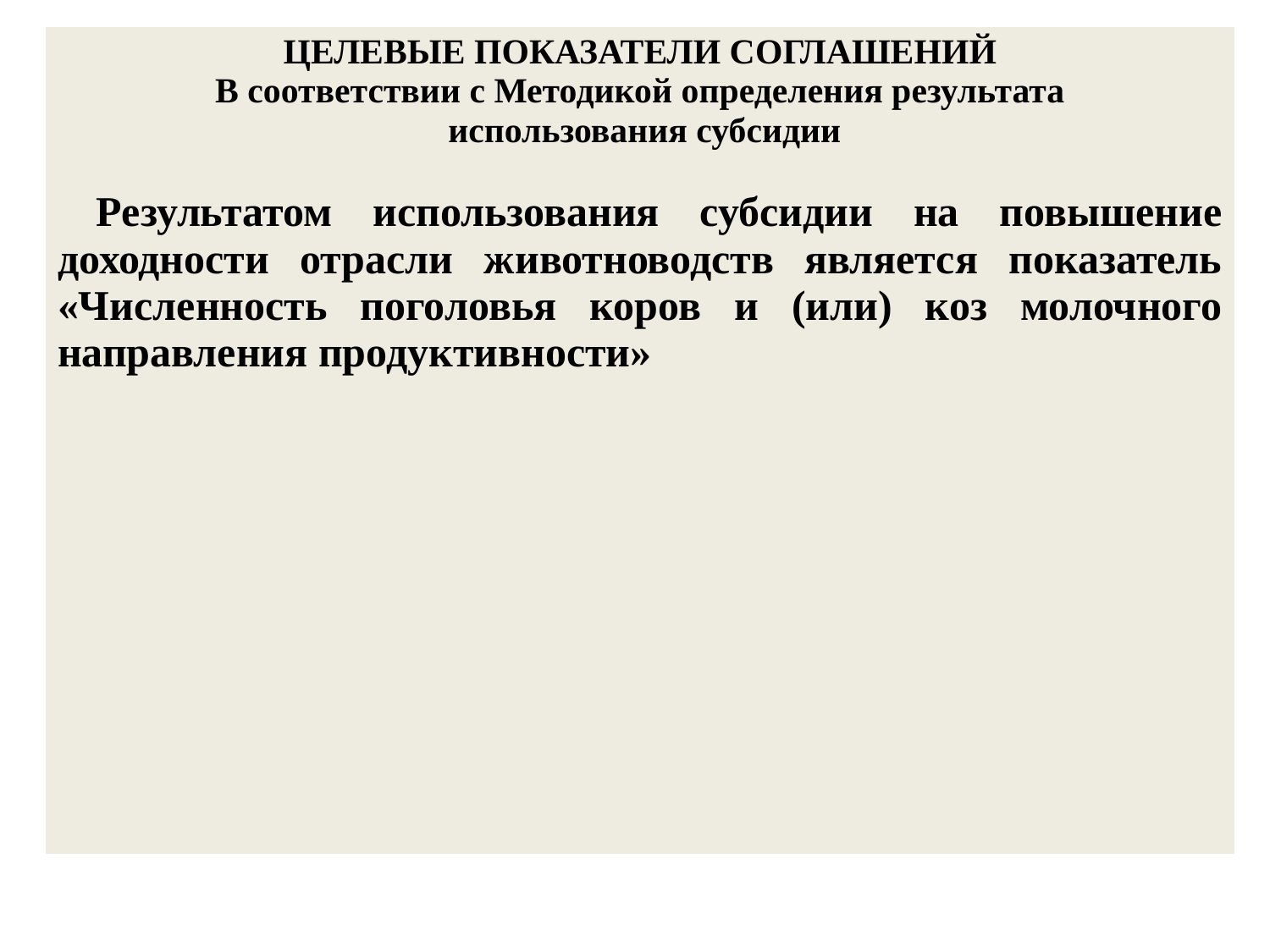

| ЦЕЛЕВЫЕ ПОКАЗАТЕЛИ СОГЛАШЕНИЙ В соответствии с Методикой определения результата использования субсидии Результатом использования субсидии на повышение доходности отрасли животноводств является показатель «Численность поголовья коров и (или) коз молочного направления продуктивности» |
| --- |